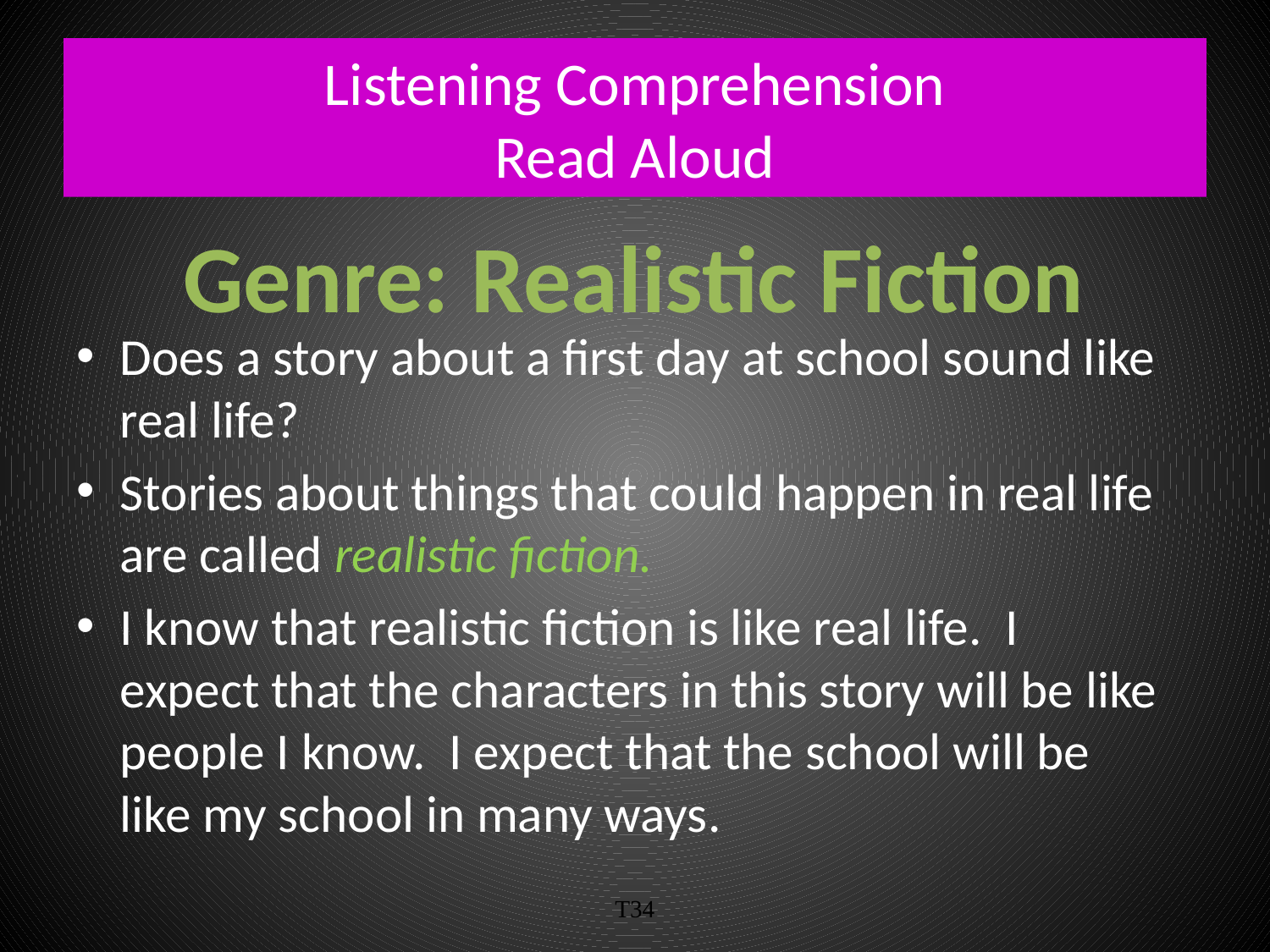

# Listening Comprehension Read Aloud
Genre: Realistic Fiction
Does a story about a first day at school sound like real life?
Stories about things that could happen in real life are called realistic fiction.
I know that realistic fiction is like real life.  I expect that the characters in this story will be like people I know.  I expect that the school will be like my school in many ways.

T34